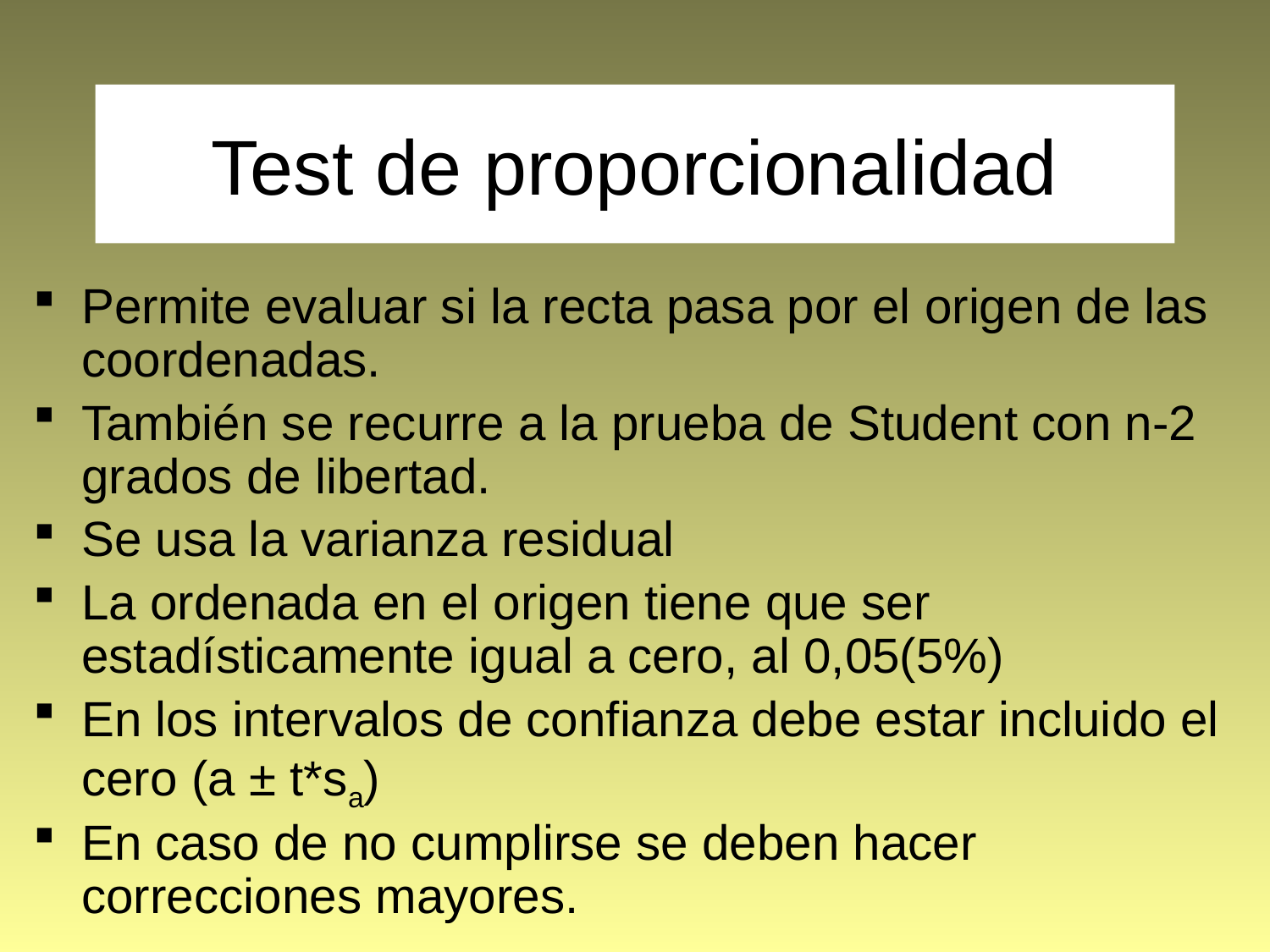

# Test de proporcionalidad
Permite evaluar si la recta pasa por el origen de las coordenadas.
También se recurre a la prueba de Student con n-2 grados de libertad.
Se usa la varianza residual
La ordenada en el origen tiene que ser estadísticamente igual a cero, al 0,05(5%)
En los intervalos de confianza debe estar incluido el cero (a ± t*sa)
En caso de no cumplirse se deben hacer correcciones mayores.